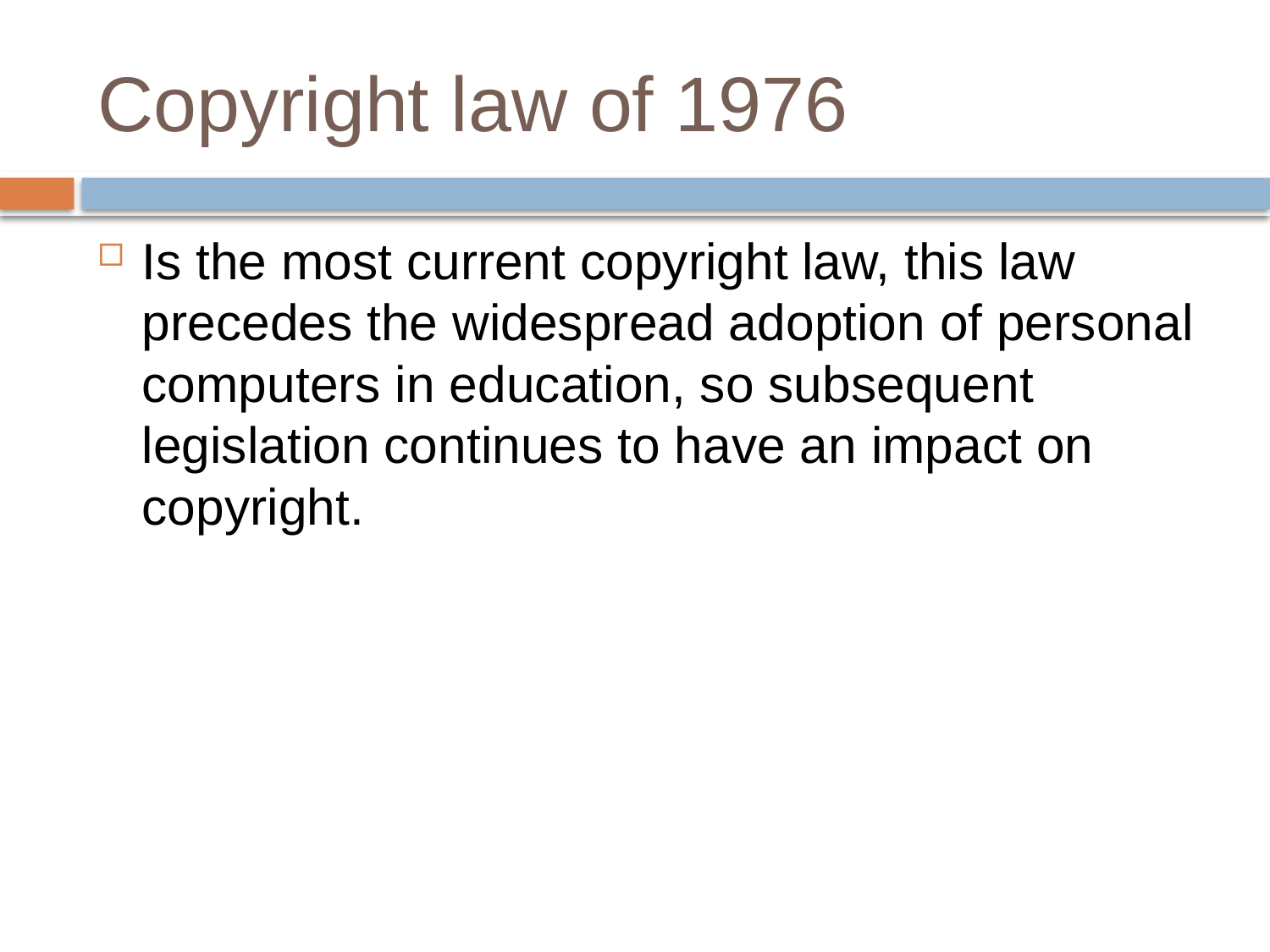

# Copyright law of 1976
Is the most current copyright law, this law precedes the widespread adoption of personal computers in education, so subsequent legislation continues to have an impact on copyright.